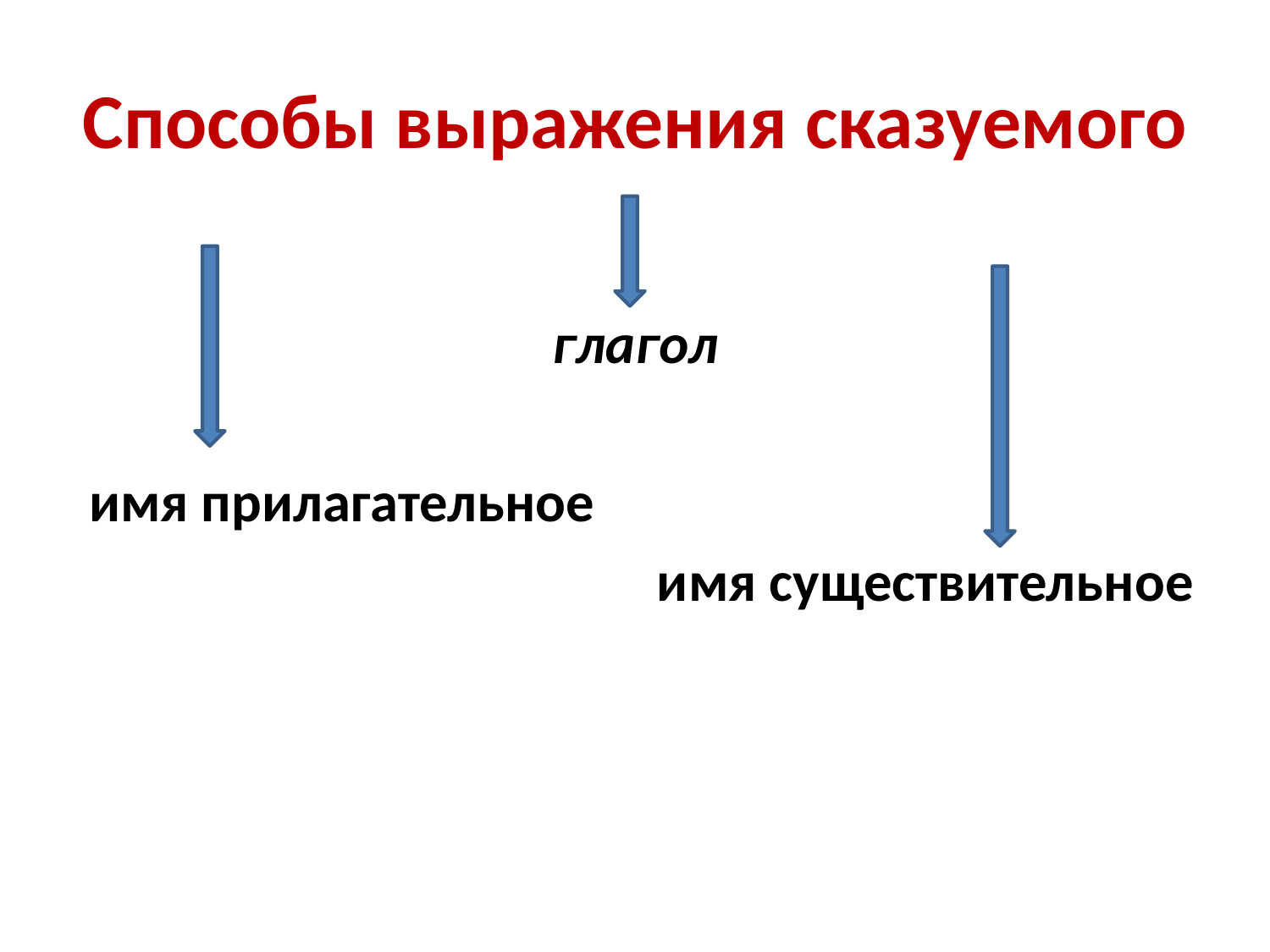

# Способы выражения сказуемого

глагол

 имя прилагательное
имя существительное